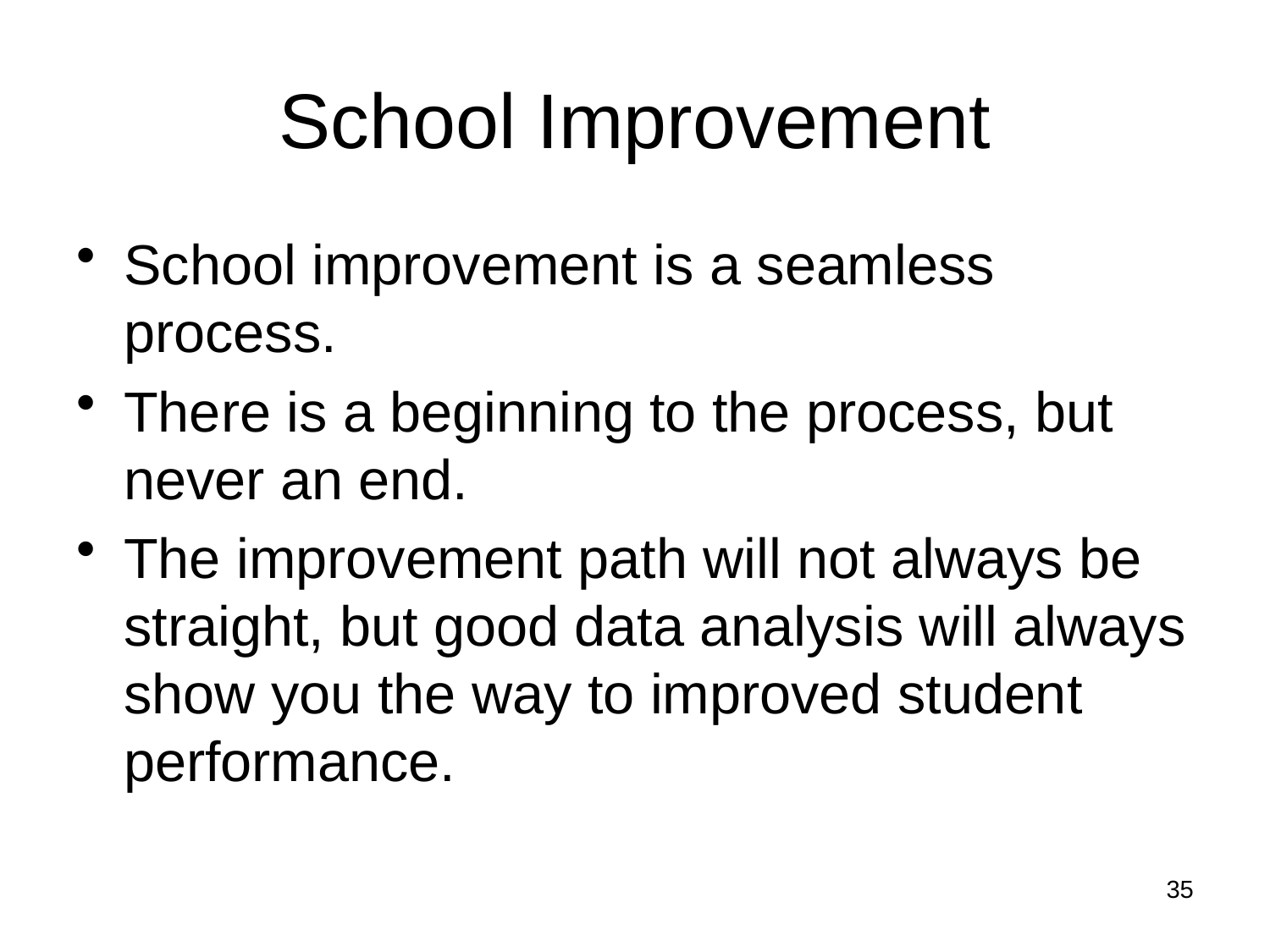

# School Improvement
School improvement is a seamless process.
There is a beginning to the process, but never an end.
The improvement path will not always be straight, but good data analysis will always show you the way to improved student performance.
35